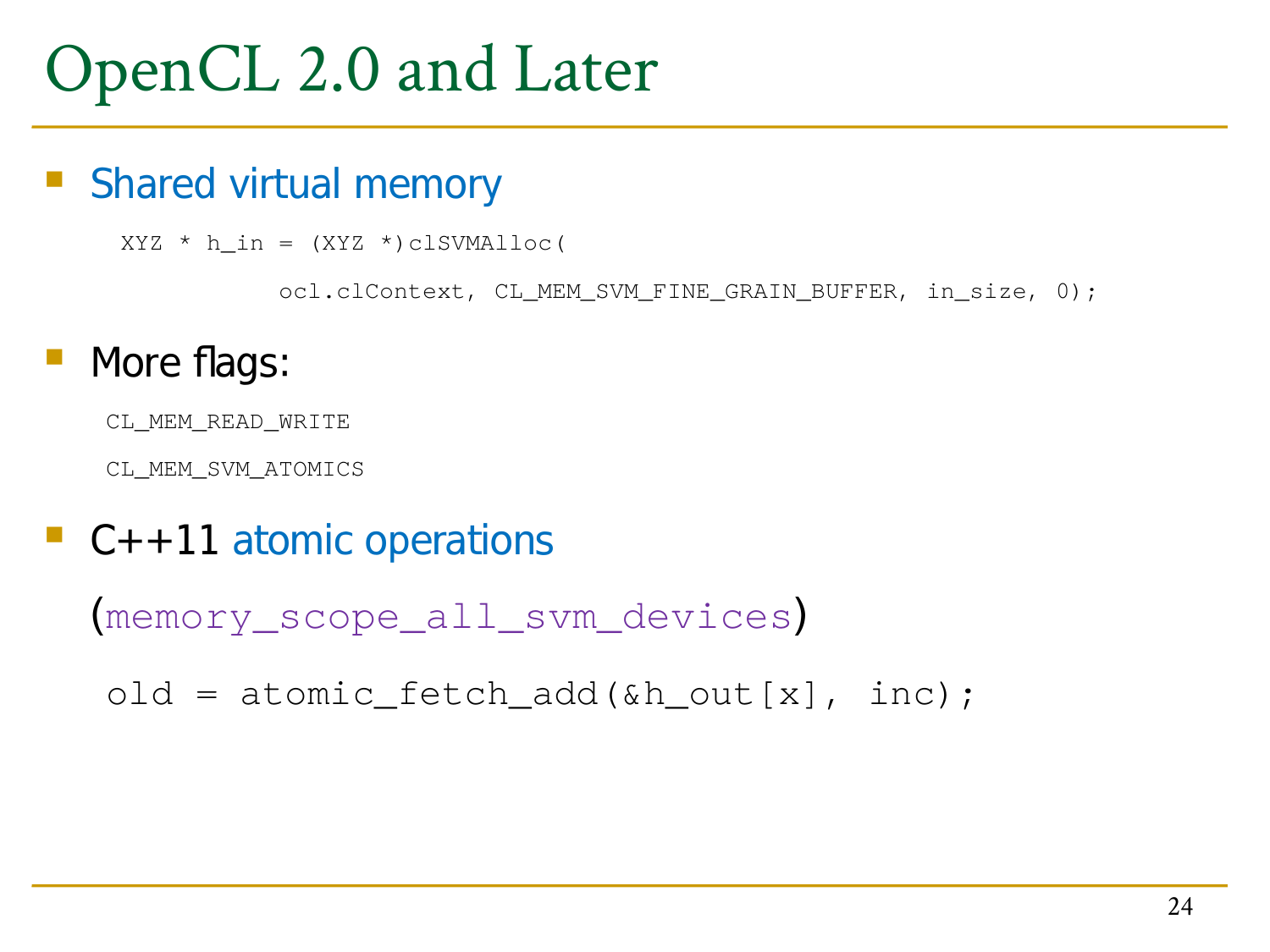

# OpenCL 2.0 and Later
Shared virtual memory
 XYZ * h_in = (XYZ *)clSVMAlloc(
            ocl.clContext, CL_MEM_SVM_FINE_GRAIN_BUFFER, in_size, 0);
More flags:
CL_MEM_READ_WRITE
CL_MEM_SVM_ATOMICS
C++11 atomic operations (memory_scope_all_svm_devices)
old = atomic_fetch_add(&h_out[x], inc);

24